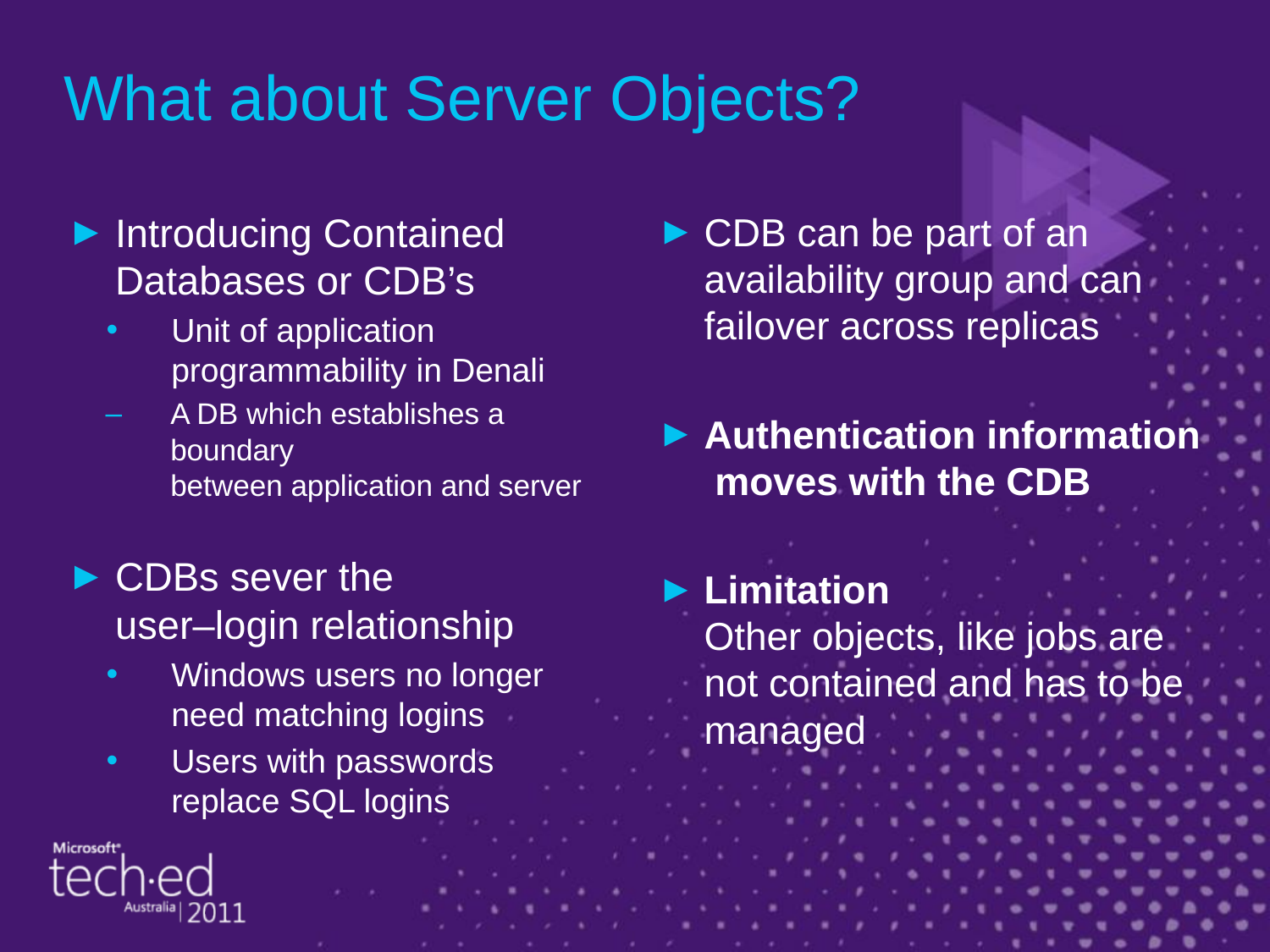

# What about Server Objects?
Introducing Contained
Databases or CDB’s
Unit of application
programmability in Denali
A DB which establishes a boundary
between application and server

CDBs sever the
user–login relationship
Windows users no longer
need matching logins
Users with passwords
replace SQL logins

CDB can be part of an
availability group and can
failover across replicas

Authentication information
 moves with the CDB

Limitation
Other objects, like jobs are not contained and has to be managed